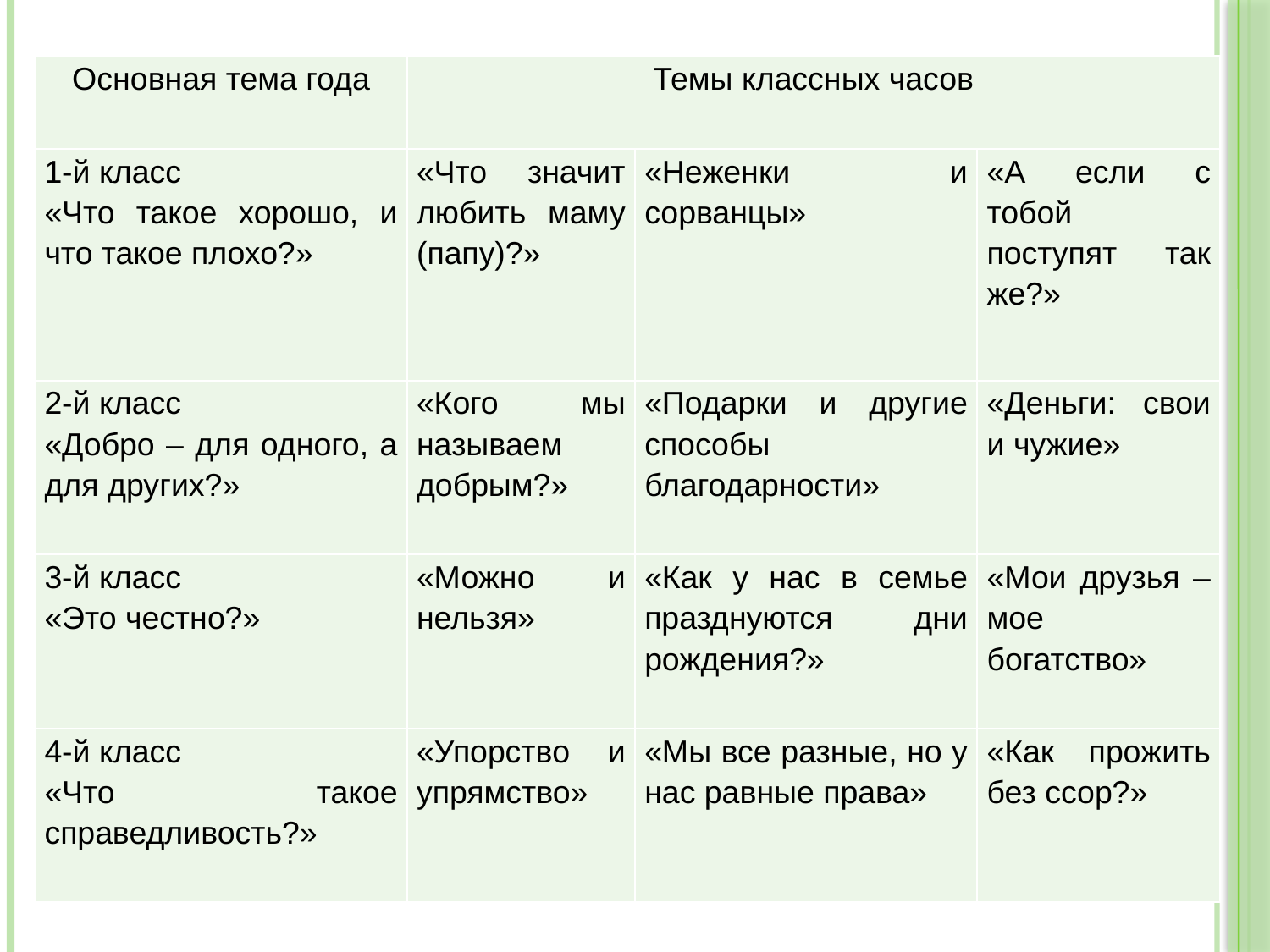

# Классные часы в начальной школе
| Основная тема года | Темы классных часов |  |  |
| --- | --- | --- | --- |
| 1-й класс «Что такое хорошо, и что такое плохо?» | «Что значит любить маму (папу)?» | «Неженки и сорванцы» | «А если с тобой поступят так же?» |
| 2-й класс «Добро – для одного, а для других?» | «Кого мы называем добрым?» | «Подарки и другие способы благодарности» | «Деньги: свои и чужие» |
| 3-й класс «Это честно?» | «Можно и нельзя» | «Как у нас в семье празднуются дни рождения?» | «Мои друзья – мое богатство» |
| 4-й класс «Что такое справедливость?» | «Упорство и упрямство» | «Мы все разные, но у нас равные права» | «Как прожить без ссор?» |
21